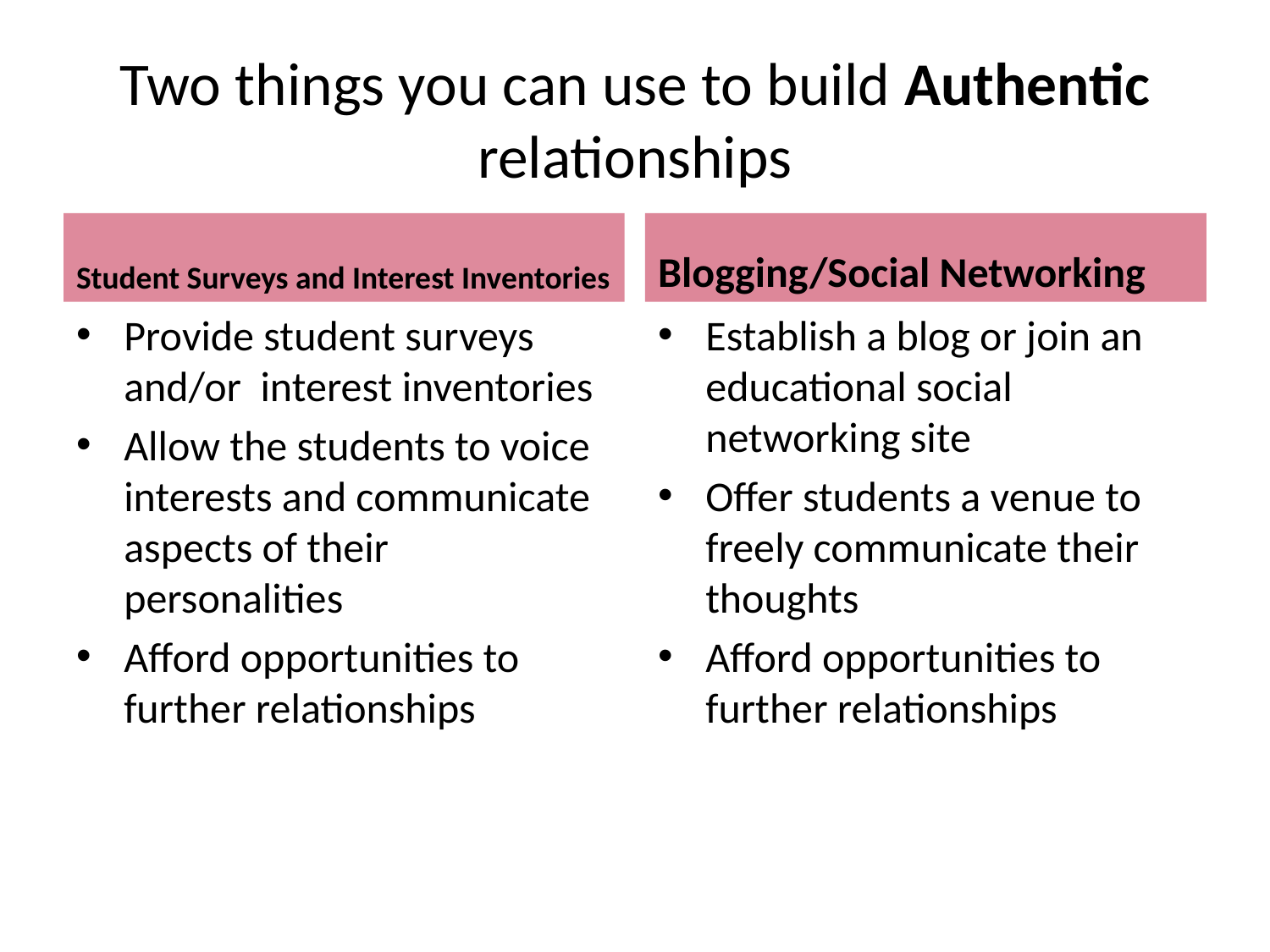

# Two things you can use to build Authentic relationships
Student Surveys and Interest Inventories
Blogging/Social Networking
Establish a blog or join an educational social networking site
Offer students a venue to freely communicate their thoughts
Afford opportunities to further relationships
Provide student surveys and/or  interest inventories
Allow the students to voice interests and communicate aspects of their personalities
Afford opportunities to further relationships